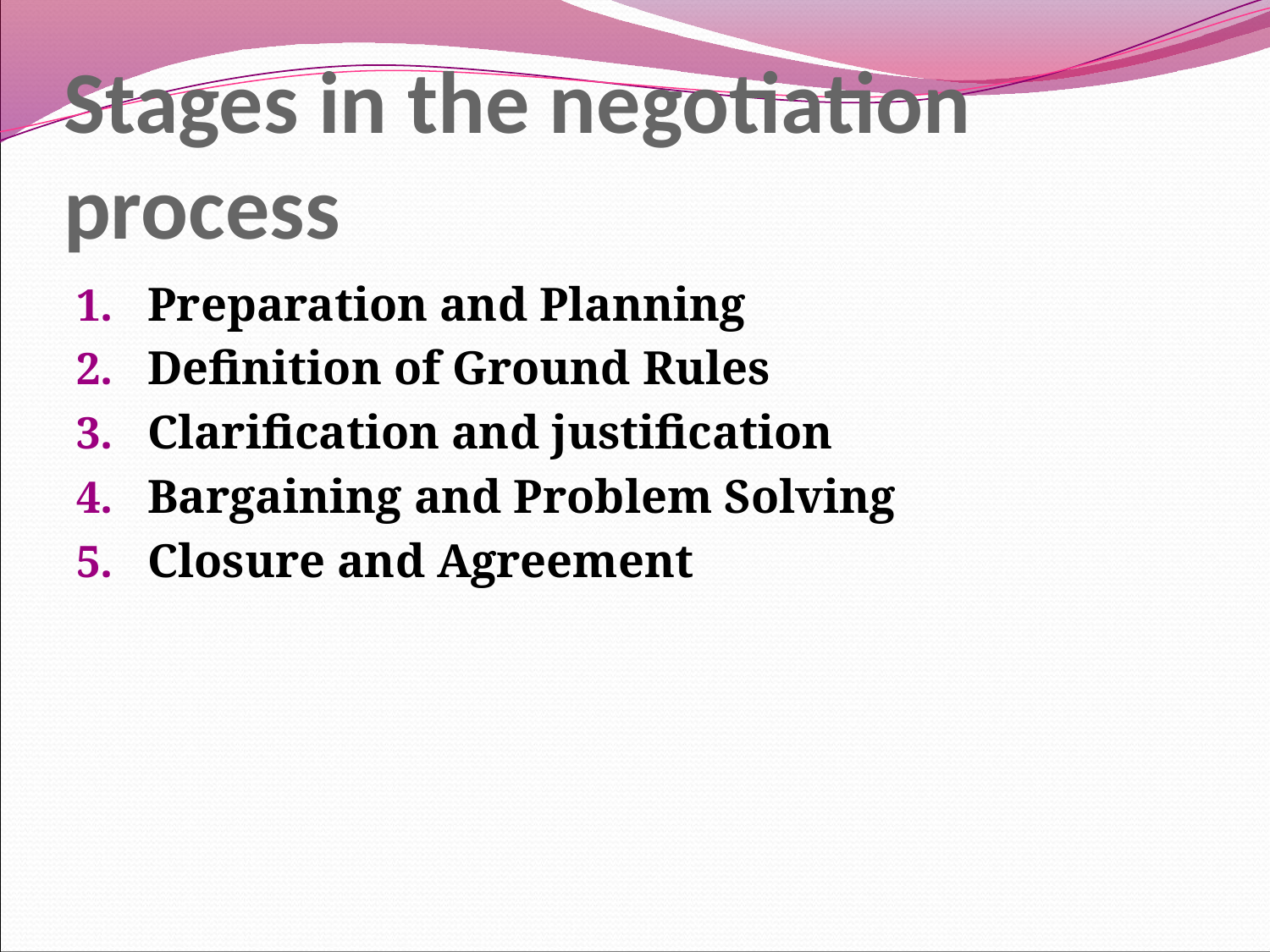

# Stages in the negotiation process
Preparation and Planning
Definition of Ground Rules
Clarification and justification
Bargaining and Problem Solving
Closure and Agreement